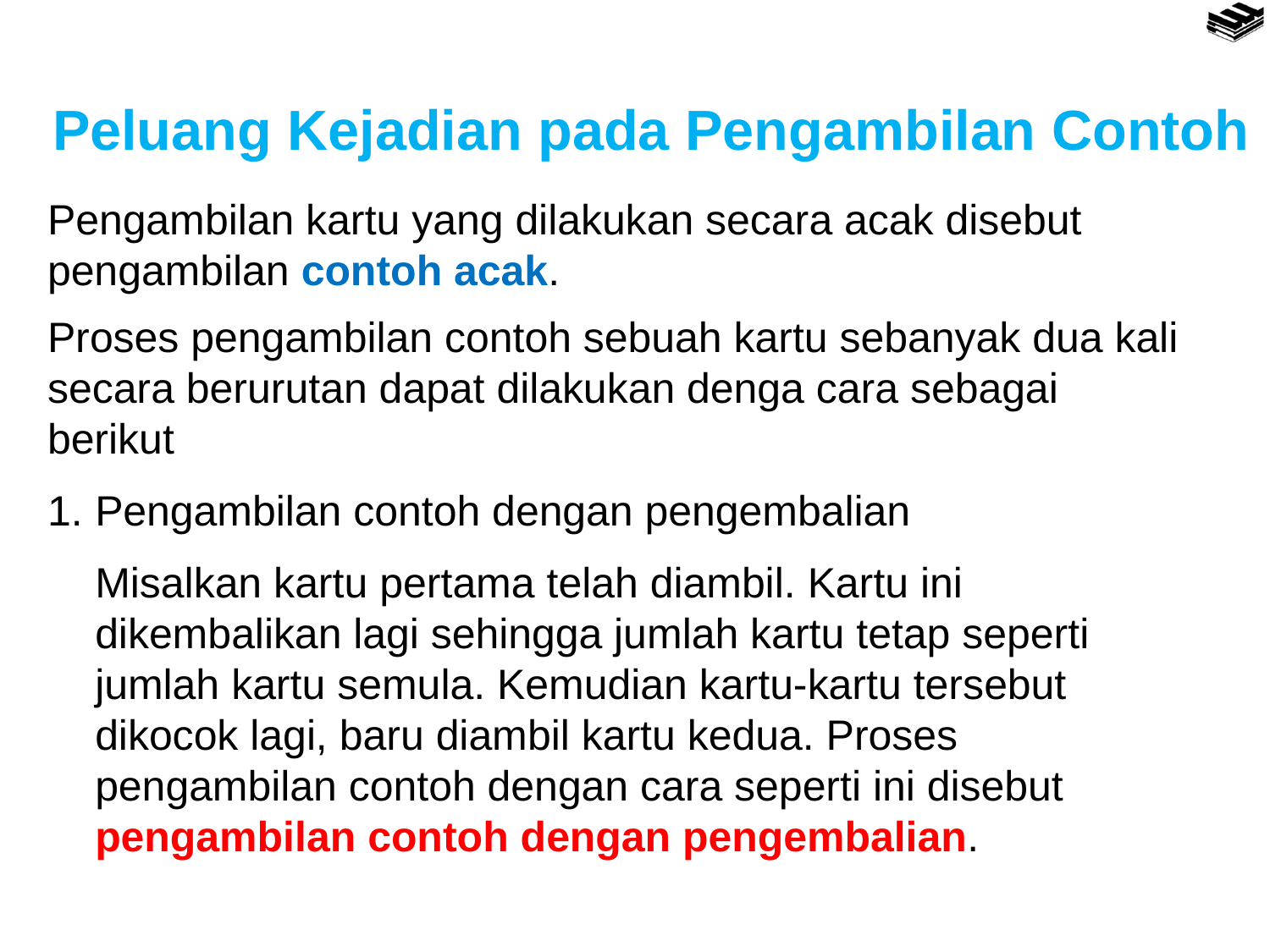

Peluang Kejadian pada Pengambilan Contoh
Pengambilan kartu yang dilakukan secara acak disebut pengambilan contoh acak.
Proses pengambilan contoh sebuah kartu sebanyak dua kali secara berurutan dapat dilakukan denga cara sebagai berikut
Pengambilan contoh dengan pengembalian
	Misalkan kartu pertama telah diambil. Kartu ini dikembalikan lagi sehingga jumlah kartu tetap seperti jumlah kartu semula. Kemudian kartu-kartu tersebut dikocok lagi, baru diambil kartu kedua. Proses pengambilan contoh dengan cara seperti ini disebut pengambilan contoh dengan pengembalian.